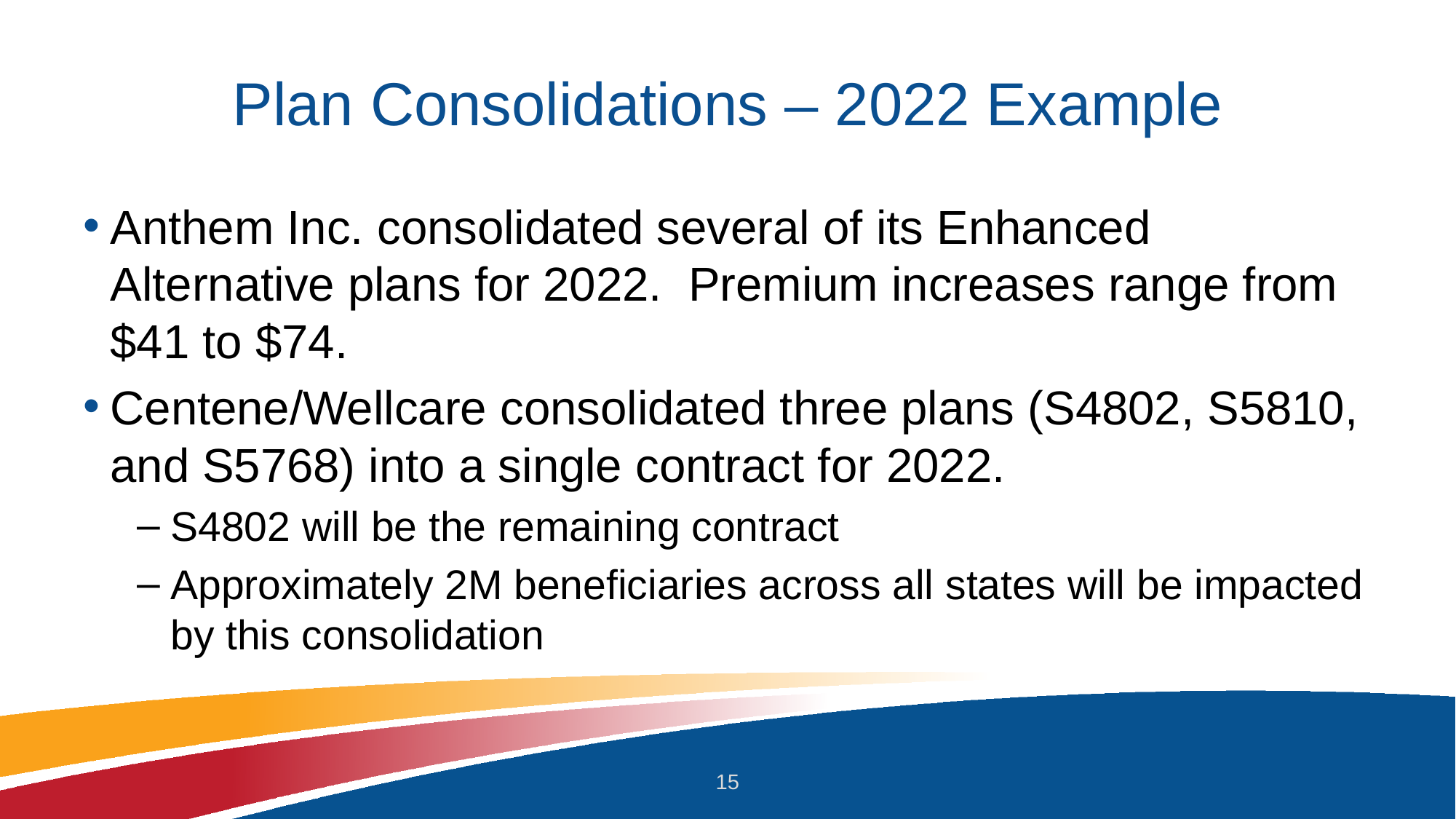

# Plan Consolidations – 2022 Example
Anthem Inc. consolidated several of its Enhanced Alternative plans for 2022.  Premium increases range from $41 to $74.
Centene/Wellcare consolidated three plans (S4802, S5810, and S5768) into a single contract for 2022.
S4802 will be the remaining contract
Approximately 2M beneficiaries across all states will be impacted by this consolidation
15